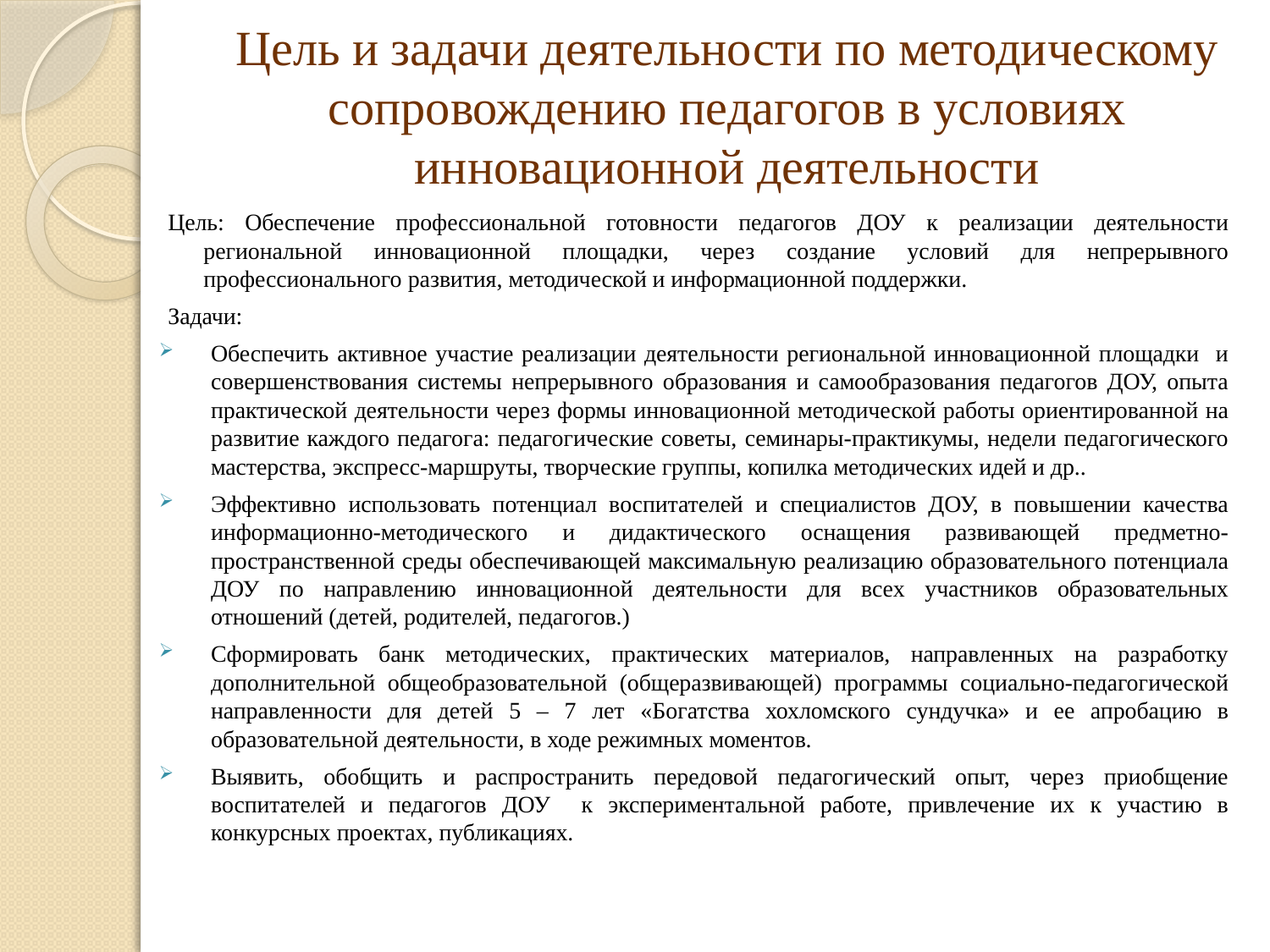

# Цель и задачи деятельности по методическому сопровождению педагогов в условиях инновационной деятельности
Цель: Обеспечение профессиональной готовности педагогов ДОУ к реализации деятельности региональной инновационной площадки, через создание условий для непрерывного профессионального развития, методической и информационной поддержки.
Задачи:
Обеспечить активное участие реализации деятельности региональной инновационной площадки  и совершенствования системы непрерывного образования и самообразования педагогов ДОУ, опыта практической деятельности через формы инновационной методической работы ориентированной на развитие каждого педагога: педагогические советы, семинары-практикумы, недели педагогического мастерства, экспресс-маршруты, творческие группы, копилка методических идей и др..
Эффективно использовать потенциал воспитателей и специалистов ДОУ, в повышении качества информационно-методического и дидактического оснащения развивающей предметно-пространственной среды обеспечивающей максимальную реализацию образовательного потенциала ДОУ по направлению инновационной деятельности для всех участников образовательных отношений (детей, родителей, педагогов.)
Сформировать банк методических, практических материалов, направленных на разработку дополнительной общеобразовательной (общеразвивающей) программы социально-педагогической направленности для детей 5 – 7 лет «Богатства хохломского сундучка» и ее апробацию в образовательной деятельности, в ходе режимных моментов.
Выявить, обобщить и распространить передовой педагогический опыт, через приобщение воспитателей и педагогов ДОУ  к экспериментальной работе, привлечение их к участию в конкурсных проектах, публикациях.